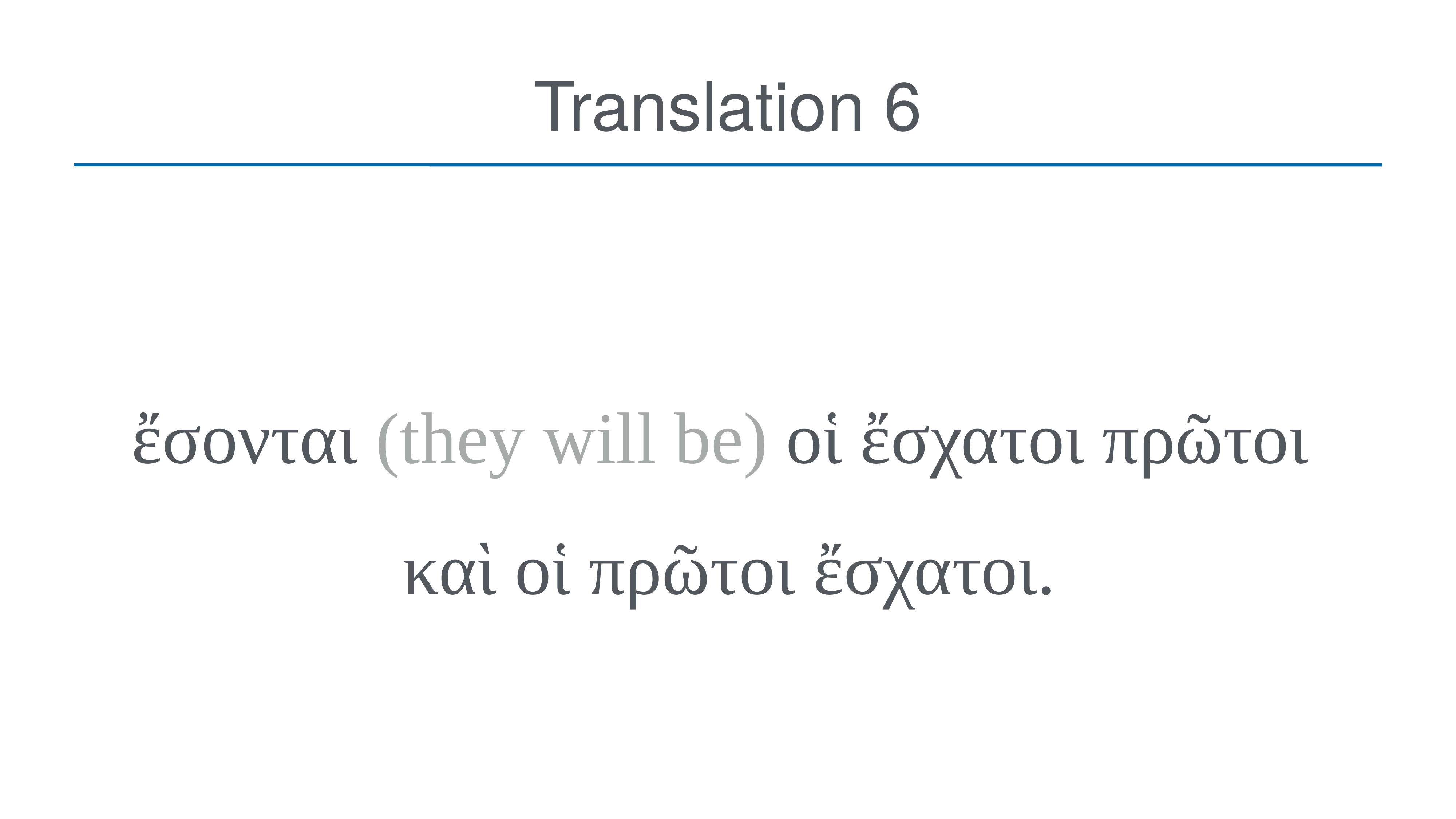

# Translation 6
ἔσονται (they will be) οἱ ἔσχατοι πρῶτοι
καὶ οἱ πρῶτοι ἔσχατοι.